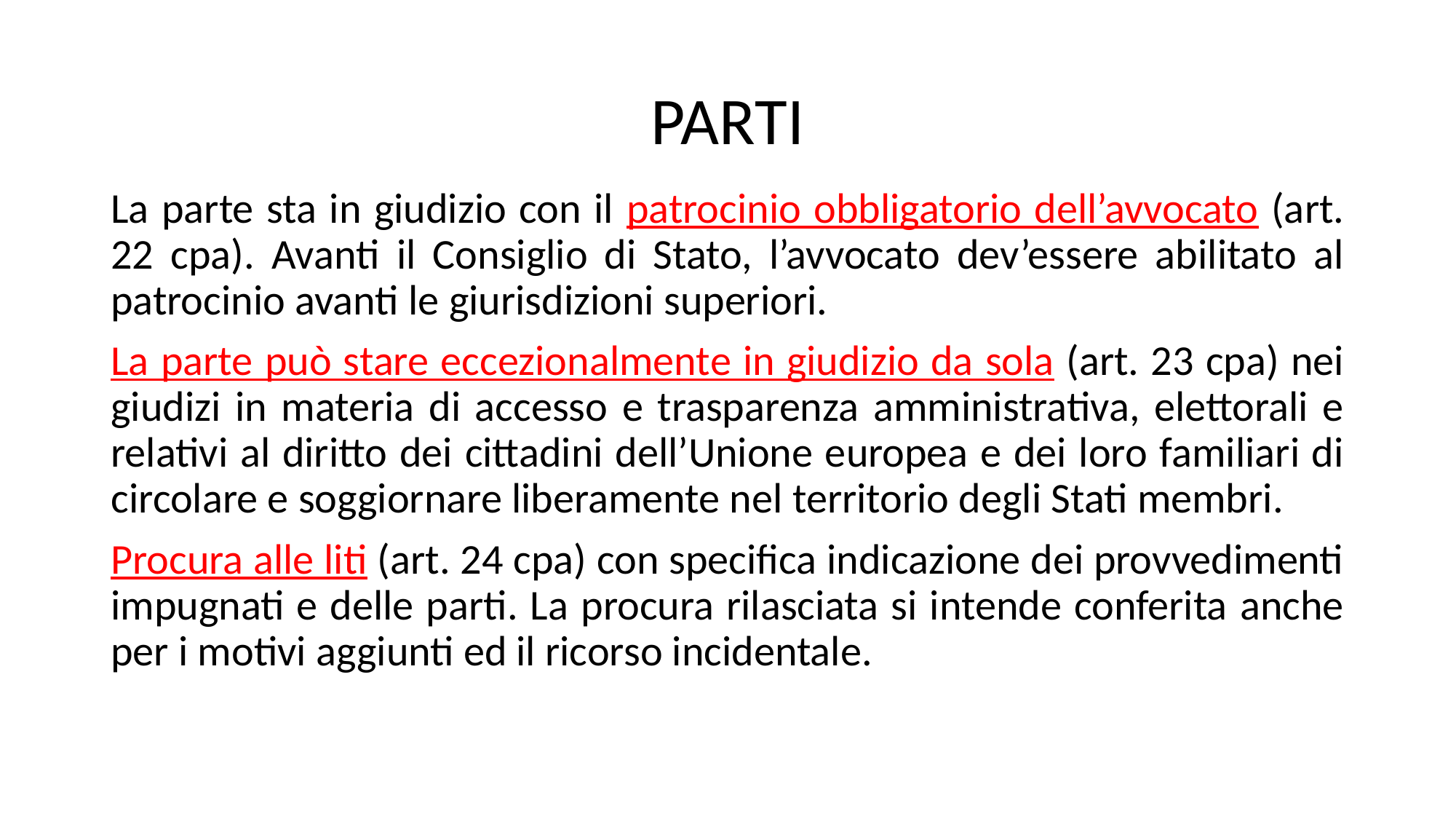

# PARTI
La parte sta in giudizio con il patrocinio obbligatorio dell’avvocato (art. 22 cpa). Avanti il Consiglio di Stato, l’avvocato dev’essere abilitato al patrocinio avanti le giurisdizioni superiori.
La parte può stare eccezionalmente in giudizio da sola (art. 23 cpa) nei giudizi in materia di accesso e trasparenza amministrativa, elettorali e relativi al diritto dei cittadini dell’Unione europea e dei loro familiari di circolare e soggiornare liberamente nel territorio degli Stati membri.
Procura alle liti (art. 24 cpa) con specifica indicazione dei provvedimenti impugnati e delle parti. La procura rilasciata si intende conferita anche per i motivi aggiunti ed il ricorso incidentale.